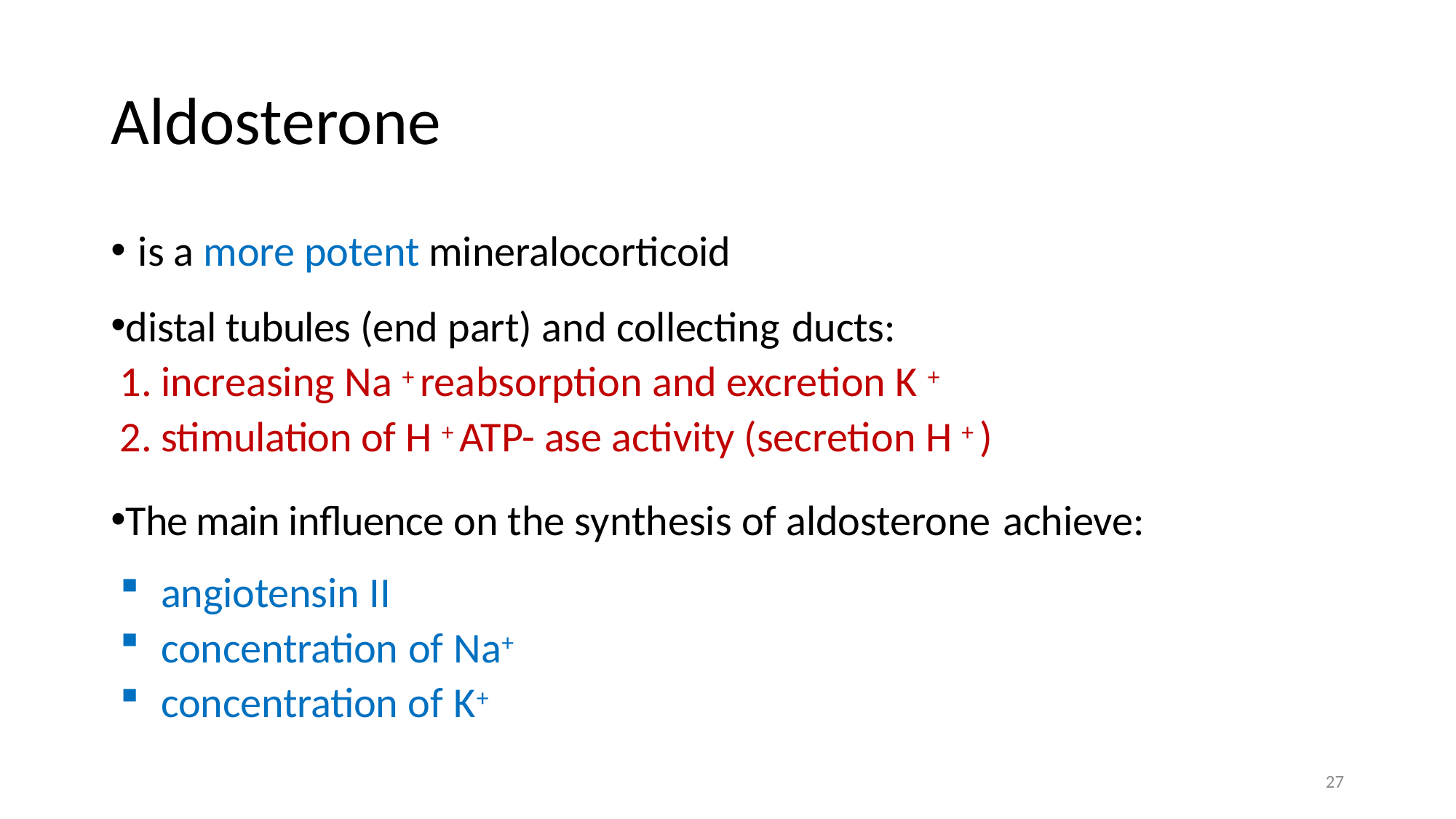

# Aldosterone
is a more potent mineralocorticoid
distal tubules (end part) and collecting ducts:
increasing Na + reabsorption and excretion K +
stimulation of H + ATP- ase activity (secretion H + )
The main influence on the synthesis of aldosterone achieve:
angiotensin II
concentration of Na+
concentration of K+

27